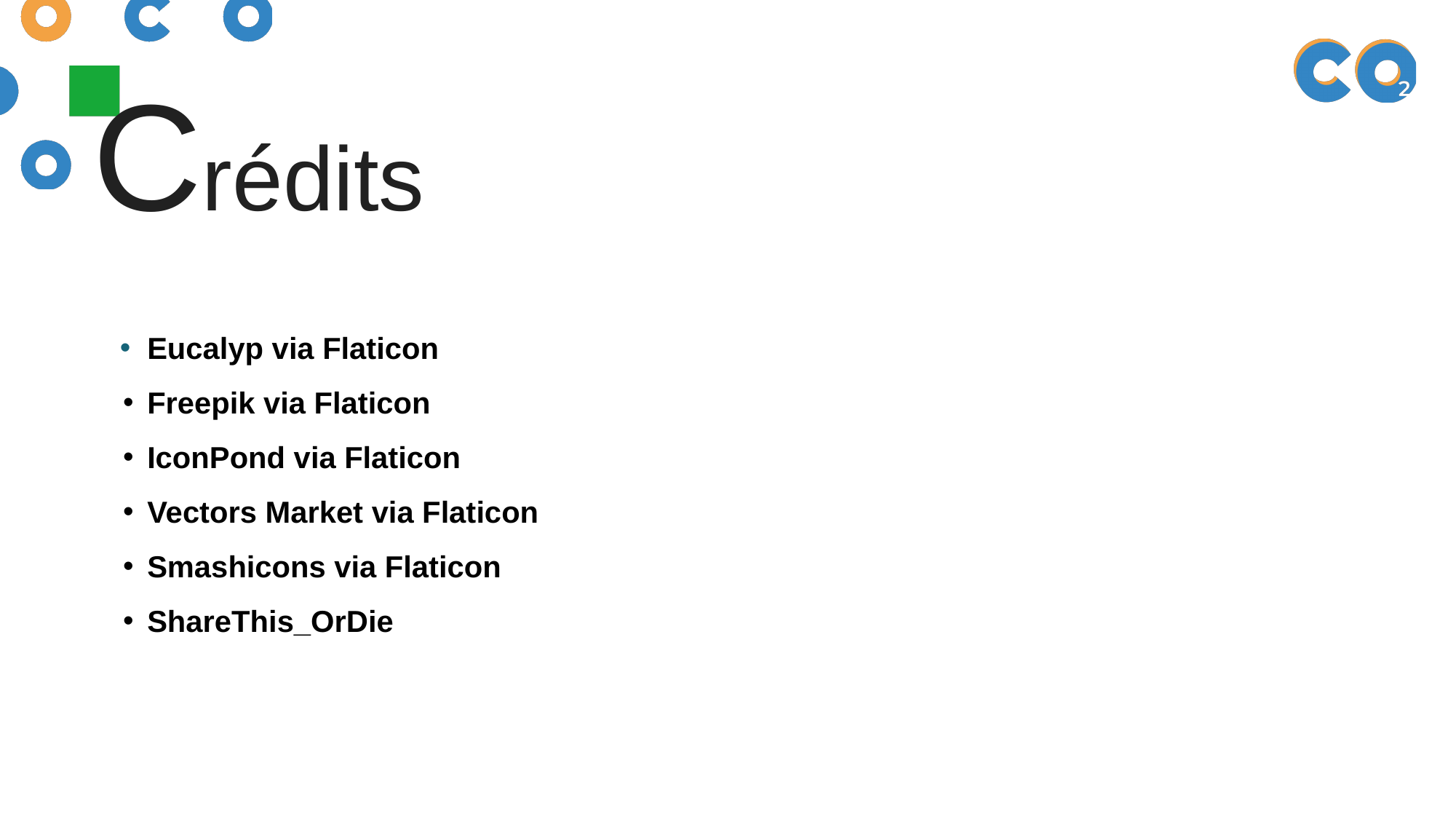

Crédits
Eucalyp via Flaticon
Freepik via Flaticon
IconPond via Flaticon
Vectors Market via Flaticon
Smashicons via Flaticon
ShareThis_OrDie